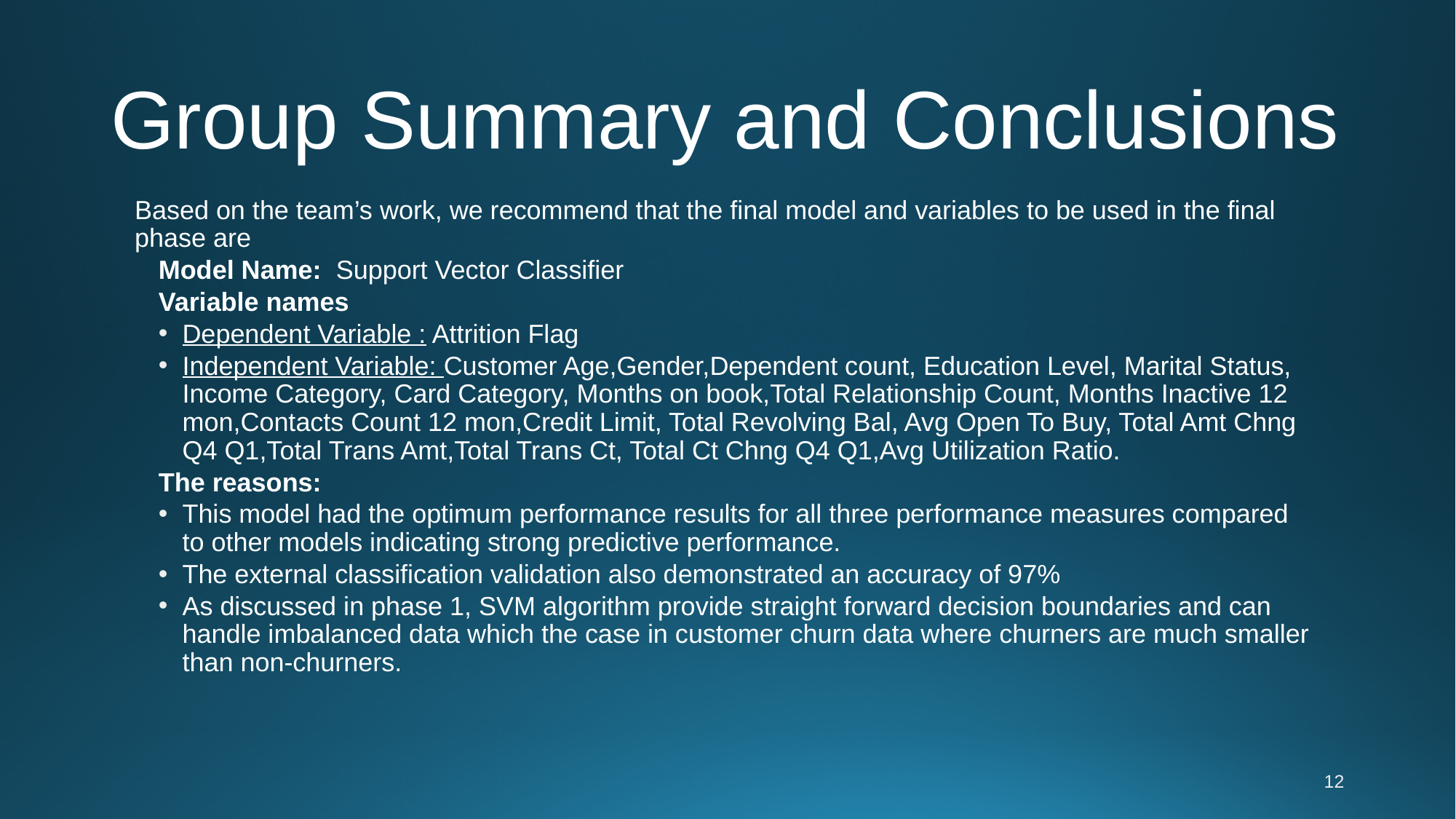

# Group Summary and Conclusions
Based on the team’s work, we recommend that the final model and variables to be used in the final phase are
Model Name:  Support Vector Classifier
Variable names
Dependent Variable : Attrition Flag
Independent Variable: Customer Age,Gender,Dependent count, Education Level, Marital Status, Income Category, Card Category, Months on book,Total Relationship Count, Months Inactive 12 mon,Contacts Count 12 mon,Credit Limit, Total Revolving Bal, Avg Open To Buy, Total Amt Chng Q4 Q1,Total Trans Amt,Total Trans Ct, Total Ct Chng Q4 Q1,Avg Utilization Ratio.
The reasons:
This model had the optimum performance results for all three performance measures compared to other models indicating strong predictive performance.
The external classification validation also demonstrated an accuracy of 97%
As discussed in phase 1, SVM algorithm provide straight forward decision boundaries and can handle imbalanced data which the case in customer churn data where churners are much smaller than non-churners.

12